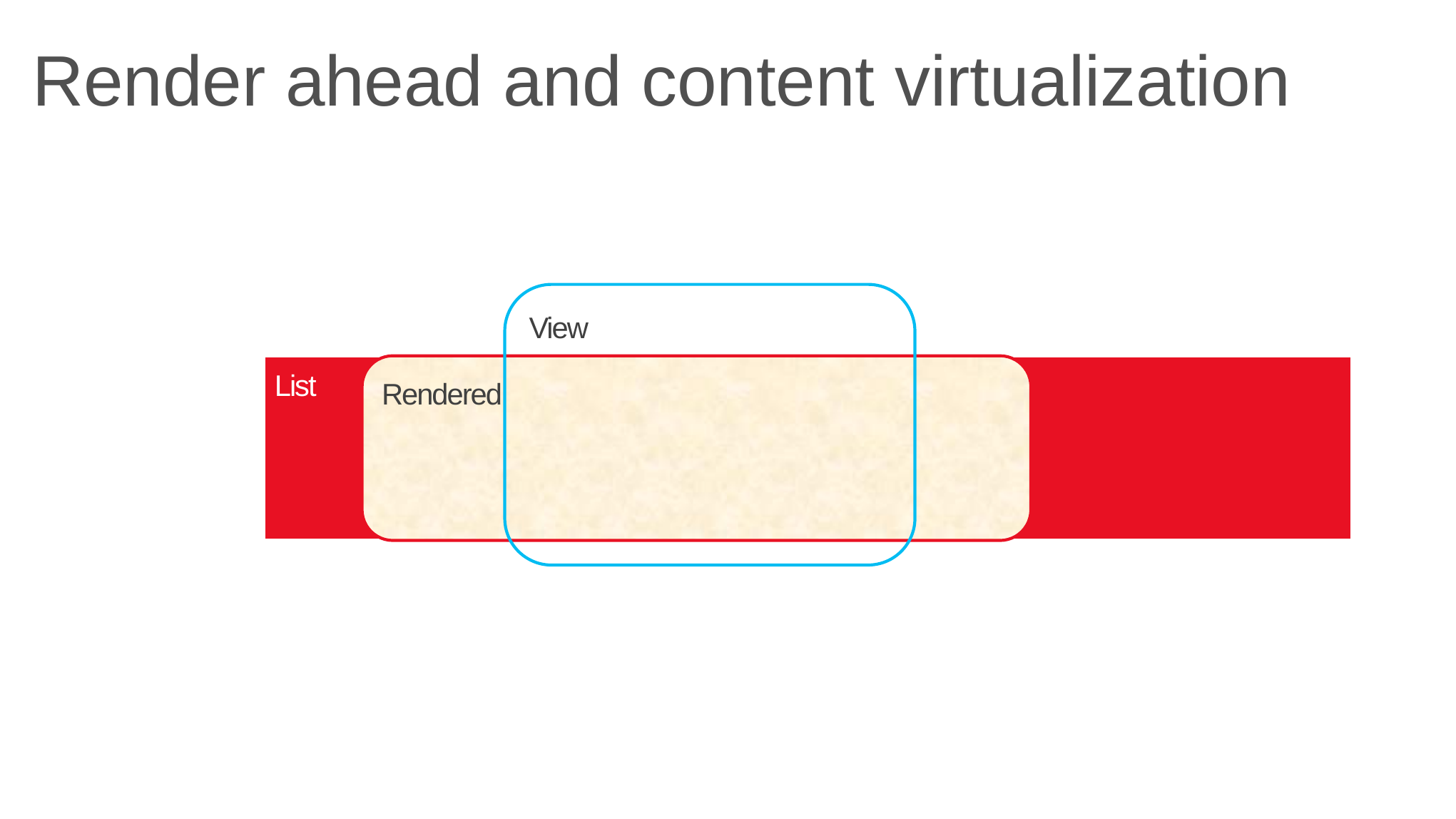

# Render ahead and content virtualization

View
List
Rendered